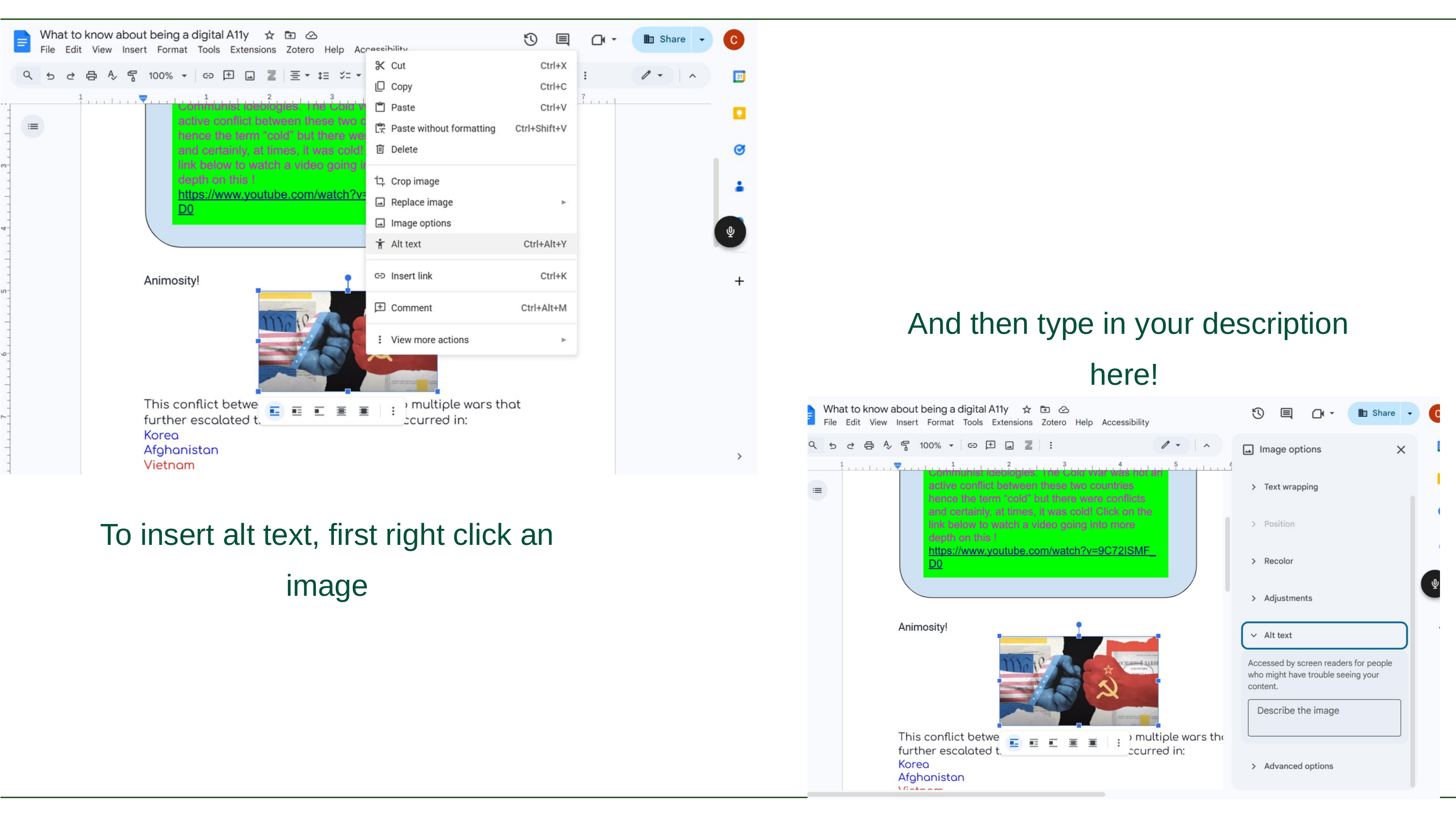

And then type in your description here!

To insert alt text, first right click an image